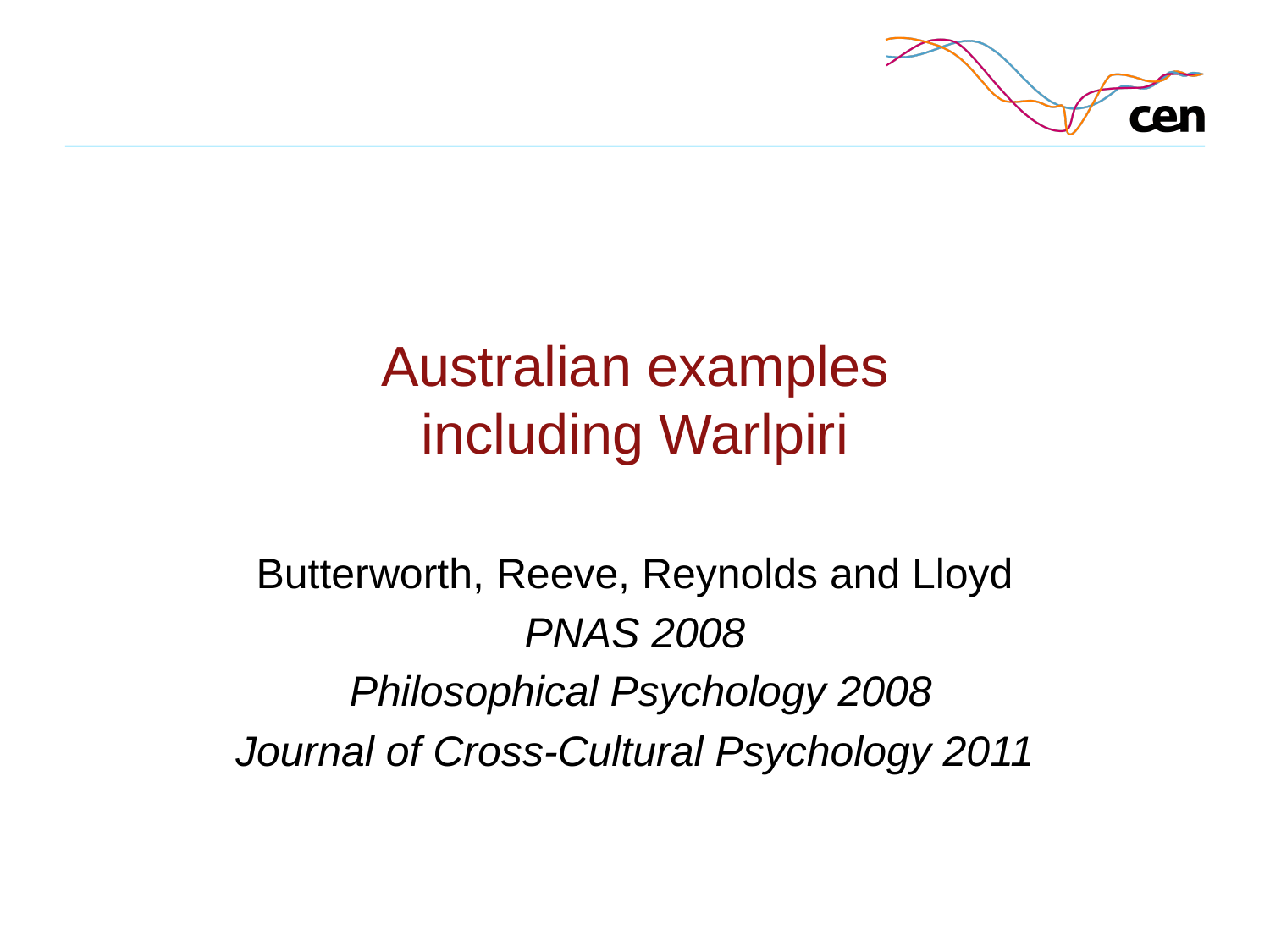

# Australian examples including Warlpiri
Butterworth, Reeve, Reynolds and Lloyd
PNAS 2008
 Philosophical Psychology 2008
Journal of Cross-Cultural Psychology 2011